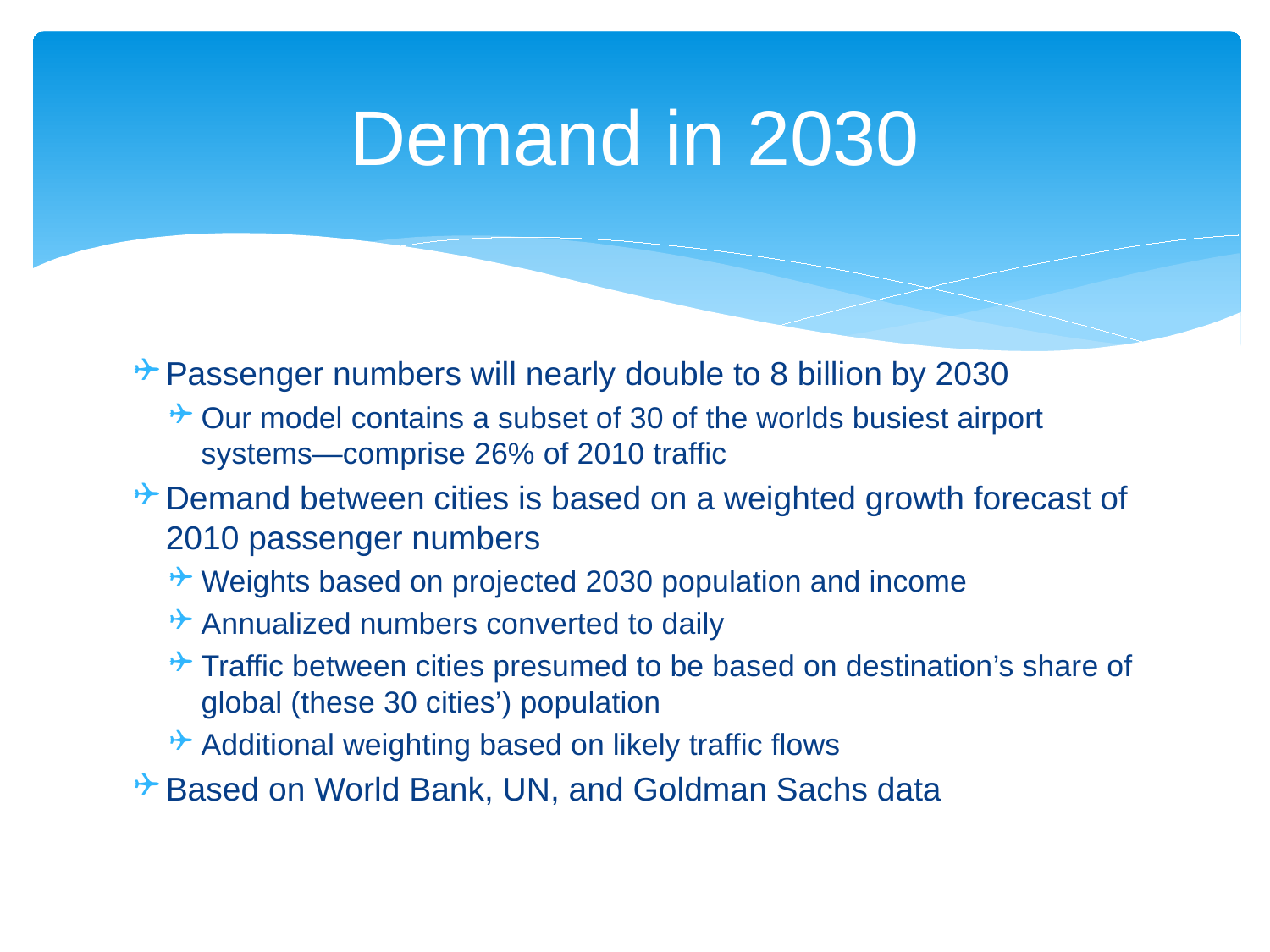

# Demand in 2030
Passenger numbers will nearly double to 8 billion by 2030
Our model contains a subset of 30 of the worlds busiest airport systems—comprise 26% of 2010 traffic
Demand between cities is based on a weighted growth forecast of 2010 passenger numbers
Weights based on projected 2030 population and income
Annualized numbers converted to daily
Traffic between cities presumed to be based on destination’s share of global (these 30 cities’) population
Additional weighting based on likely traffic flows
Based on World Bank, UN, and Goldman Sachs data